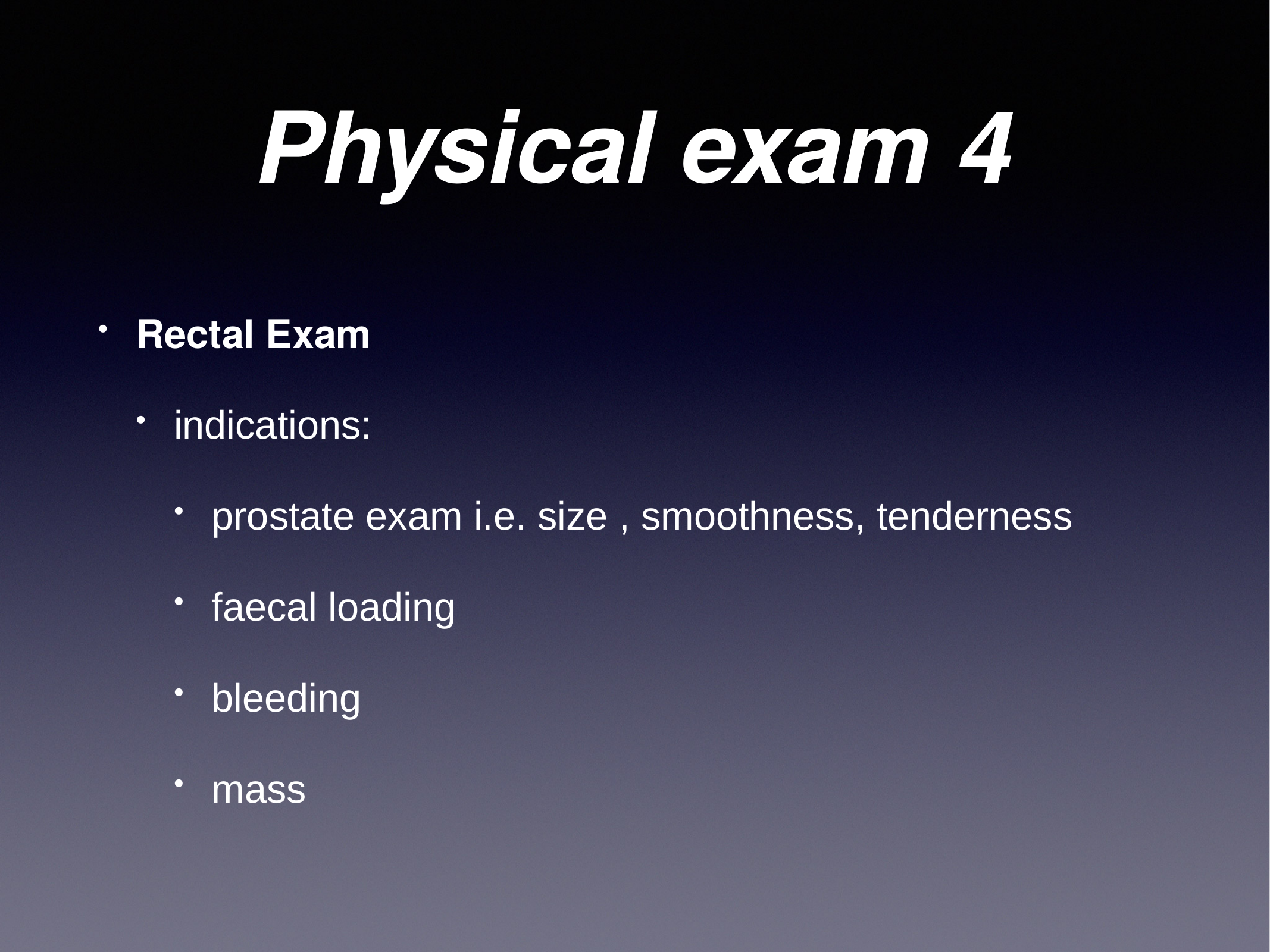

# Physical exam 4
Rectal Exam
indications:
prostate exam i.e. size , smoothness, tenderness
faecal loading
bleeding
mass